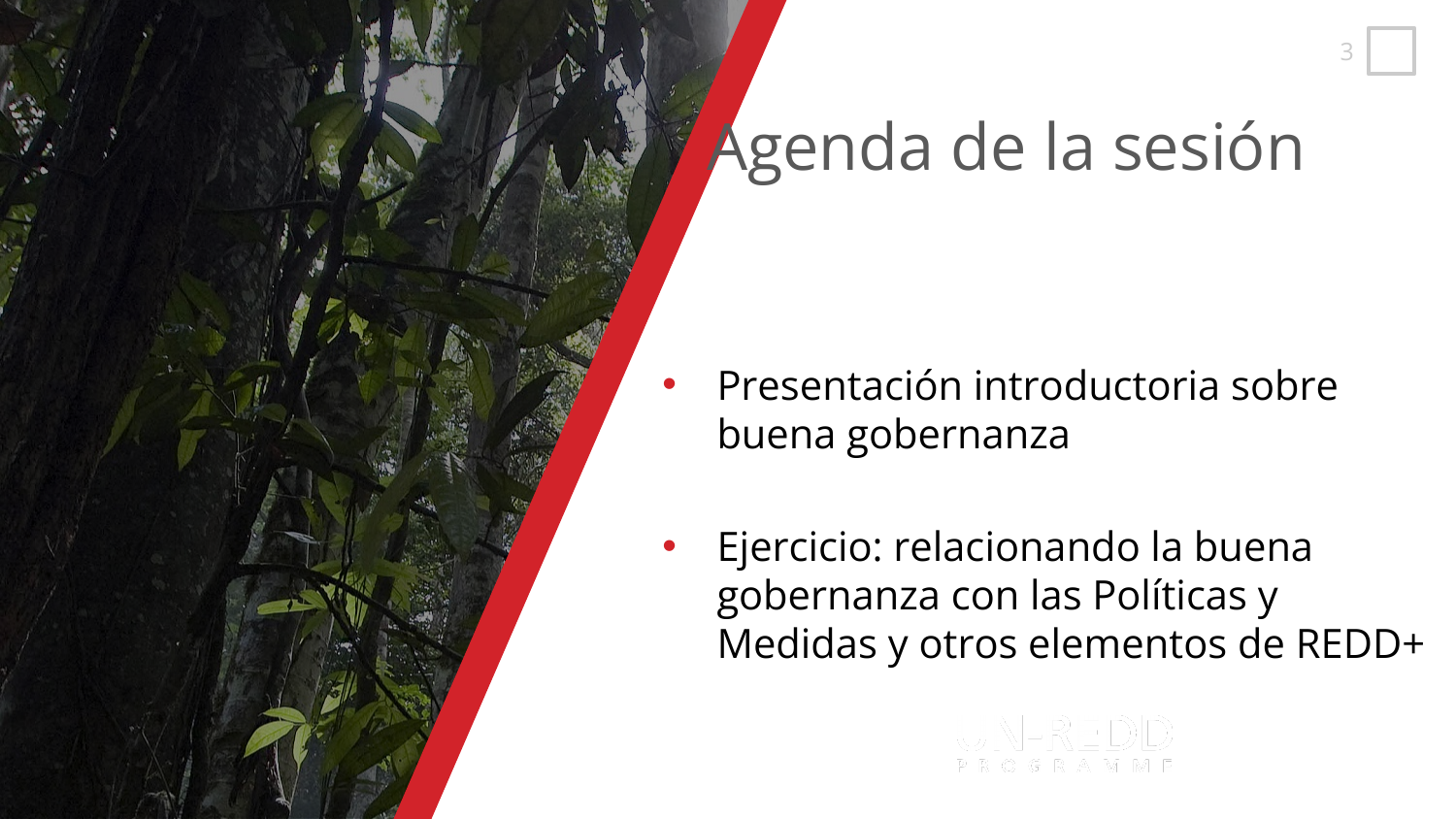

Presentación introductoria sobre buena gobernanza

Ejercicio: relacionando la buena gobernanza con las Políticas y Medidas y otros elementos de REDD+